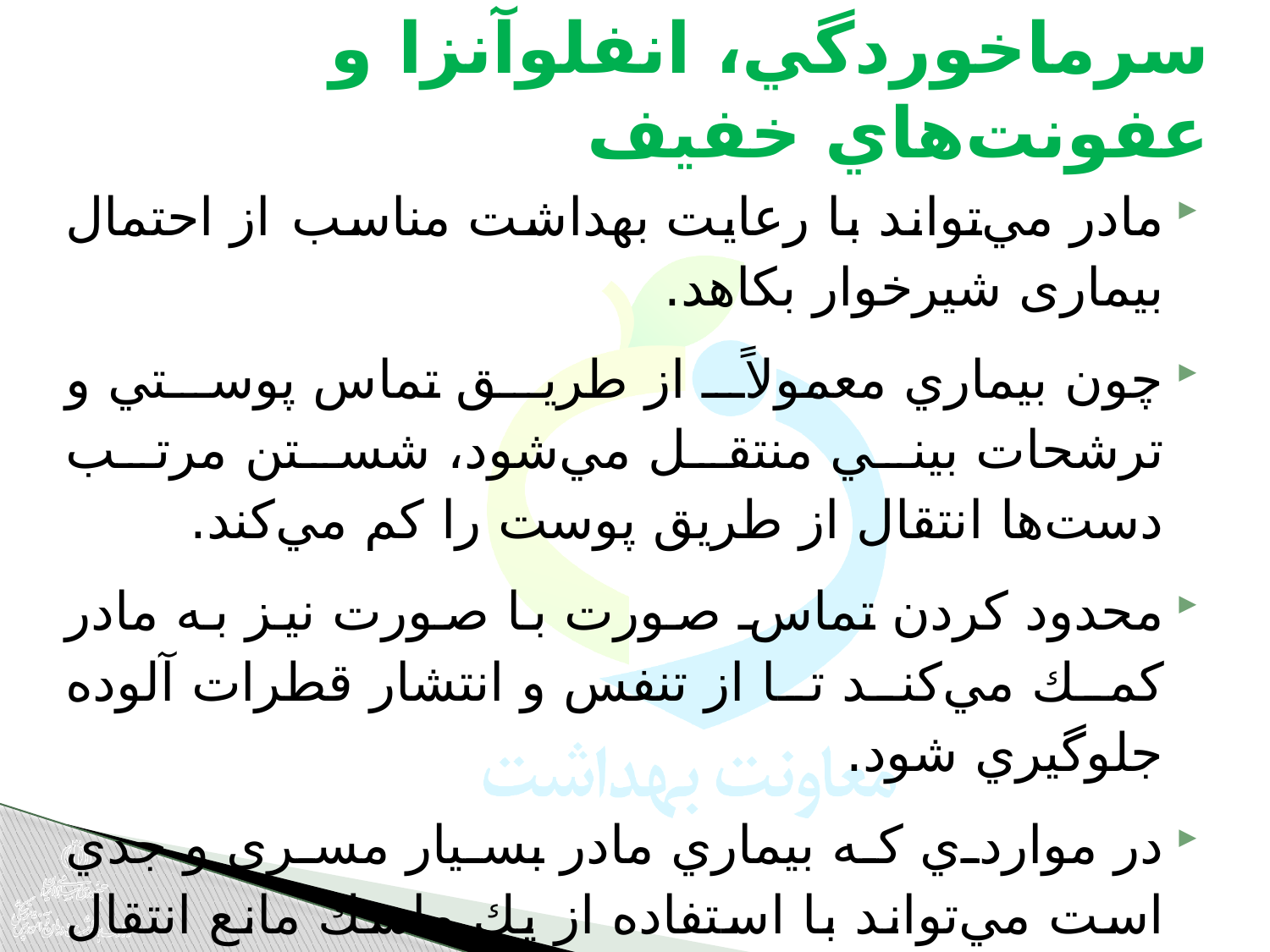

# سرماخوردگي، انفلوآنزا و عفونت‌هاي خفيف
مادر مي‌تواند با رعايت بهداشت مناسب از احتمال بيماری شیرخوار بکاهد.
چون بيماري معمولا‌ً از طريق تماس پوستي و ترشحات بيني منتقل مي‌شود، شستن مرتب دست‌ها انتقال از طريق پوست را كم مي‌كند.
محدود كردن تماس‌ صورت با صورت نيز به مادر كمك مي‌كند تا از تنفس و انتشار قطرات آلوده جلوگيري شود.
در موارد‌ي كه بيماري مادر بسيار مسري و جدي است مي‌تواند با استفاده از يك ماسك مانع انتقال بيماري از طريق تنفس، بيني و دهان خود به شیرخوار شود.